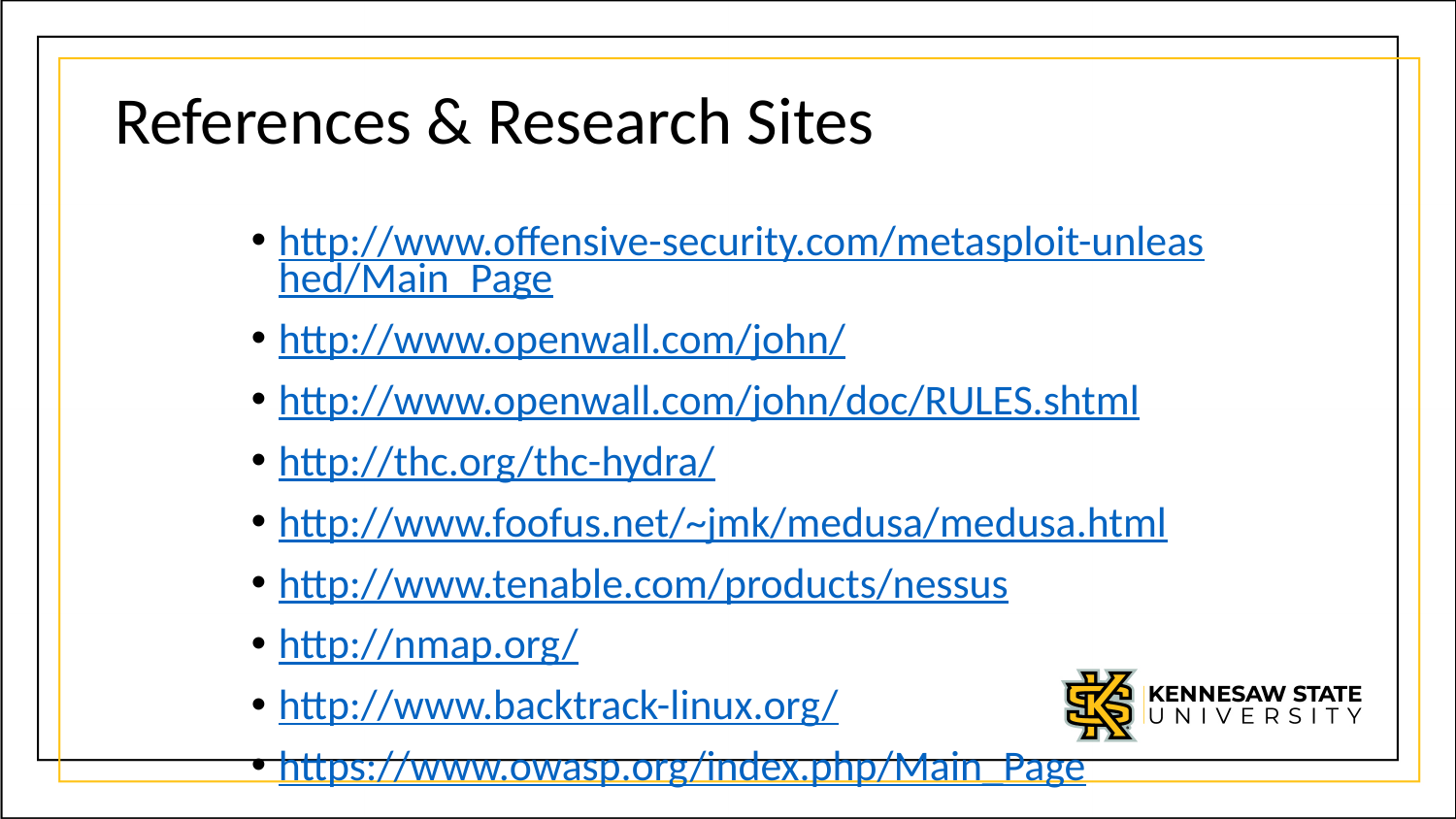

# References & Research Sites
http://www.offensive-security.com/metasploit-unleashed/Main_Page
http://www.openwall.com/john/
http://www.openwall.com/john/doc/RULES.shtml
http://thc.org/thc-hydra/
http://www.foofus.net/~jmk/medusa/medusa.html
http://www.tenable.com/products/nessus
http://nmap.org/
http://www.backtrack-linux.org/
https://www.owasp.org/index.php/Main_Page